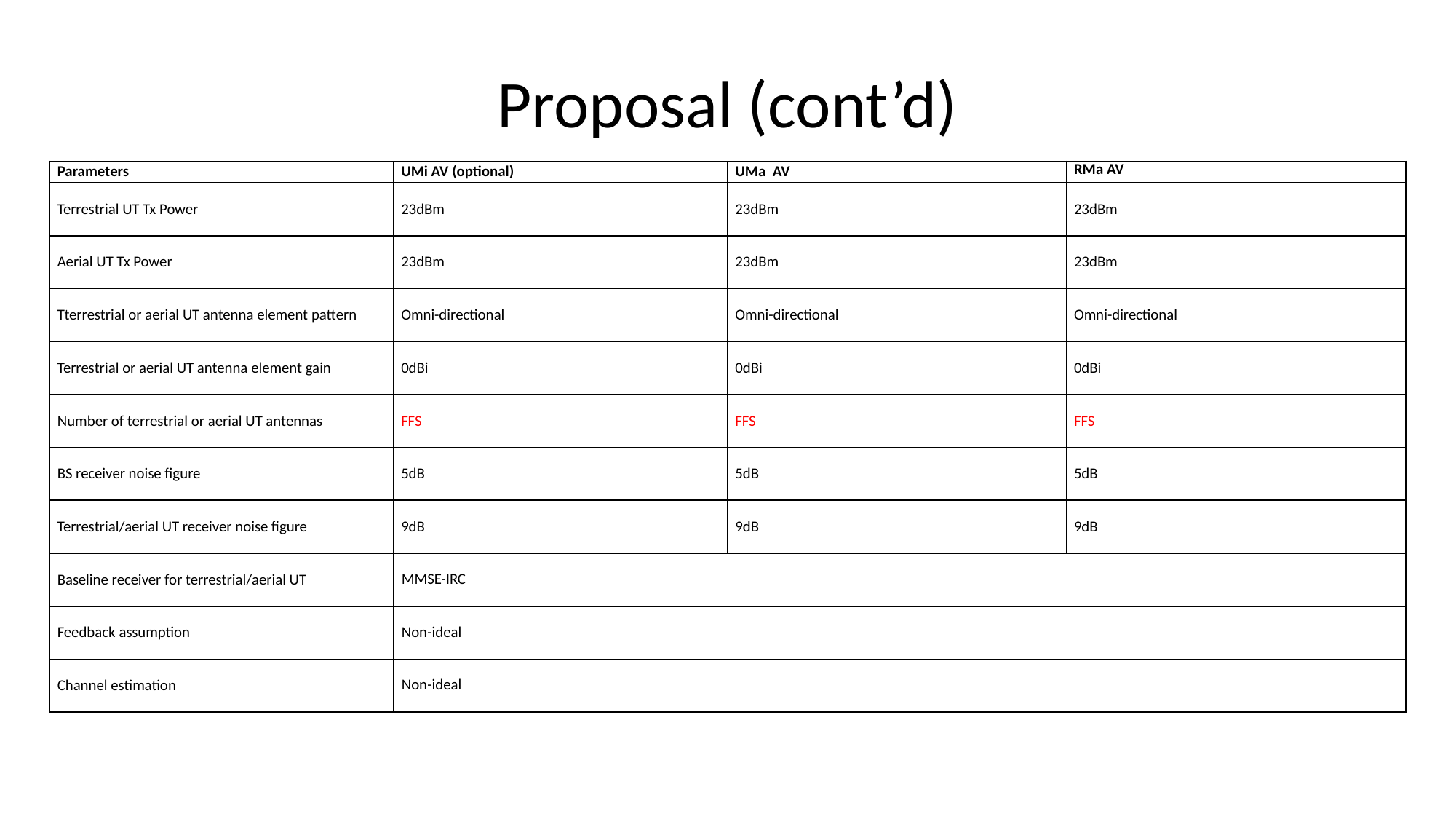

# Proposal (cont’d)
| Parameters | UMi AV (optional) | UMa AV | RMa AV |
| --- | --- | --- | --- |
| Terrestrial UT Tx Power | 23dBm | 23dBm | 23dBm |
| Aerial UT Tx Power | 23dBm | 23dBm | 23dBm |
| Tterrestrial or aerial UT antenna element pattern | Omni-directional | Omni-directional | Omni-directional |
| Terrestrial or aerial UT antenna element gain | 0dBi | 0dBi | 0dBi |
| Number of terrestrial or aerial UT antennas | FFS | FFS | FFS |
| BS receiver noise figure | 5dB | 5dB | 5dB |
| Terrestrial/aerial UT receiver noise figure | 9dB | 9dB | 9dB |
| Baseline receiver for terrestrial/aerial UT | MMSE-IRC |  |  |
| Feedback assumption | Non-ideal |  |  |
| Channel estimation | Non-ideal |  |  |